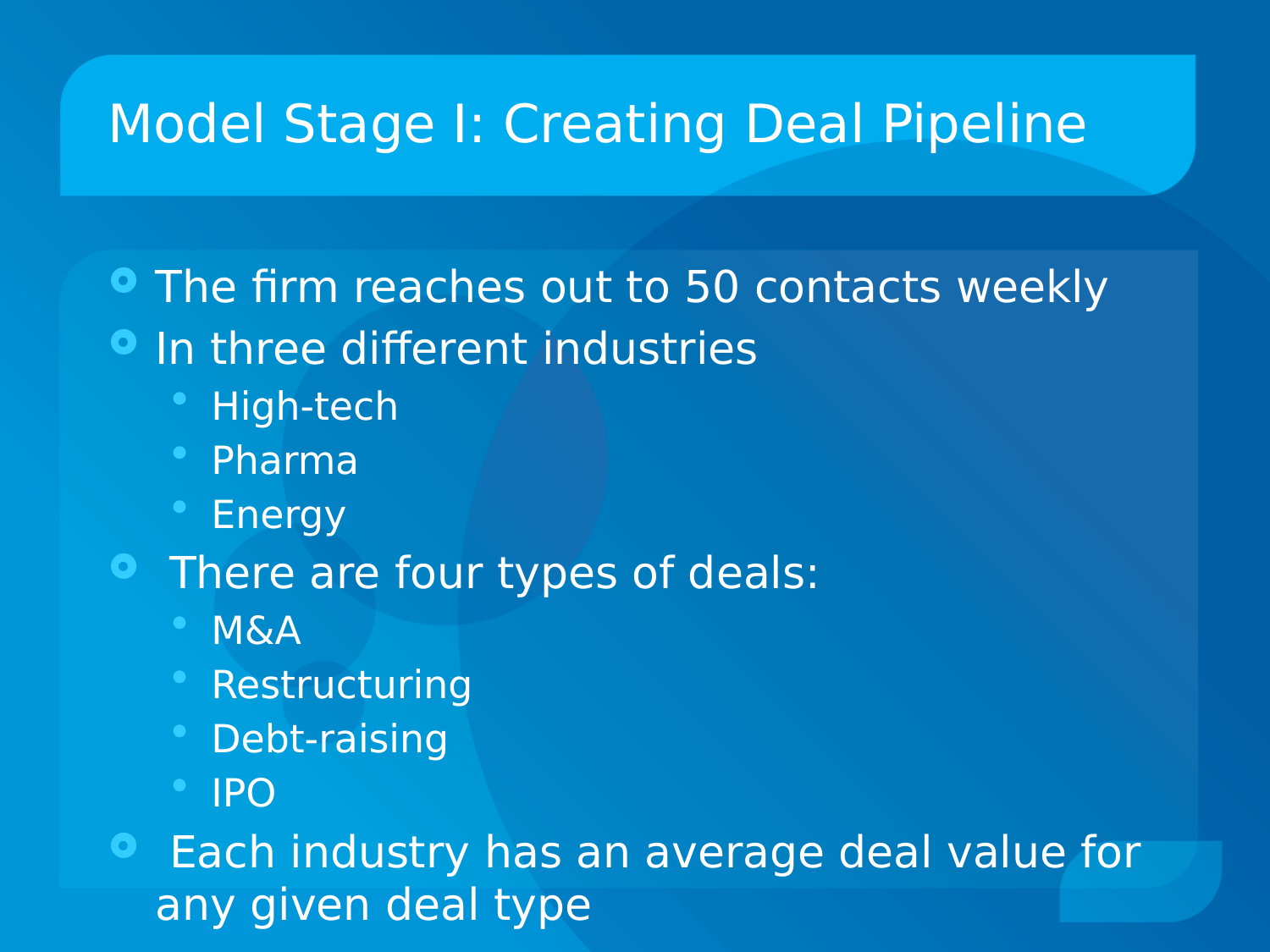

# Model Stage I: Creating Deal Pipeline
The firm reaches out to 50 contacts weekly
In three different industries
High-tech
Pharma
Energy
 There are four types of deals:
M&A
Restructuring
Debt-raising
IPO
 Each industry has an average deal value for any given deal type